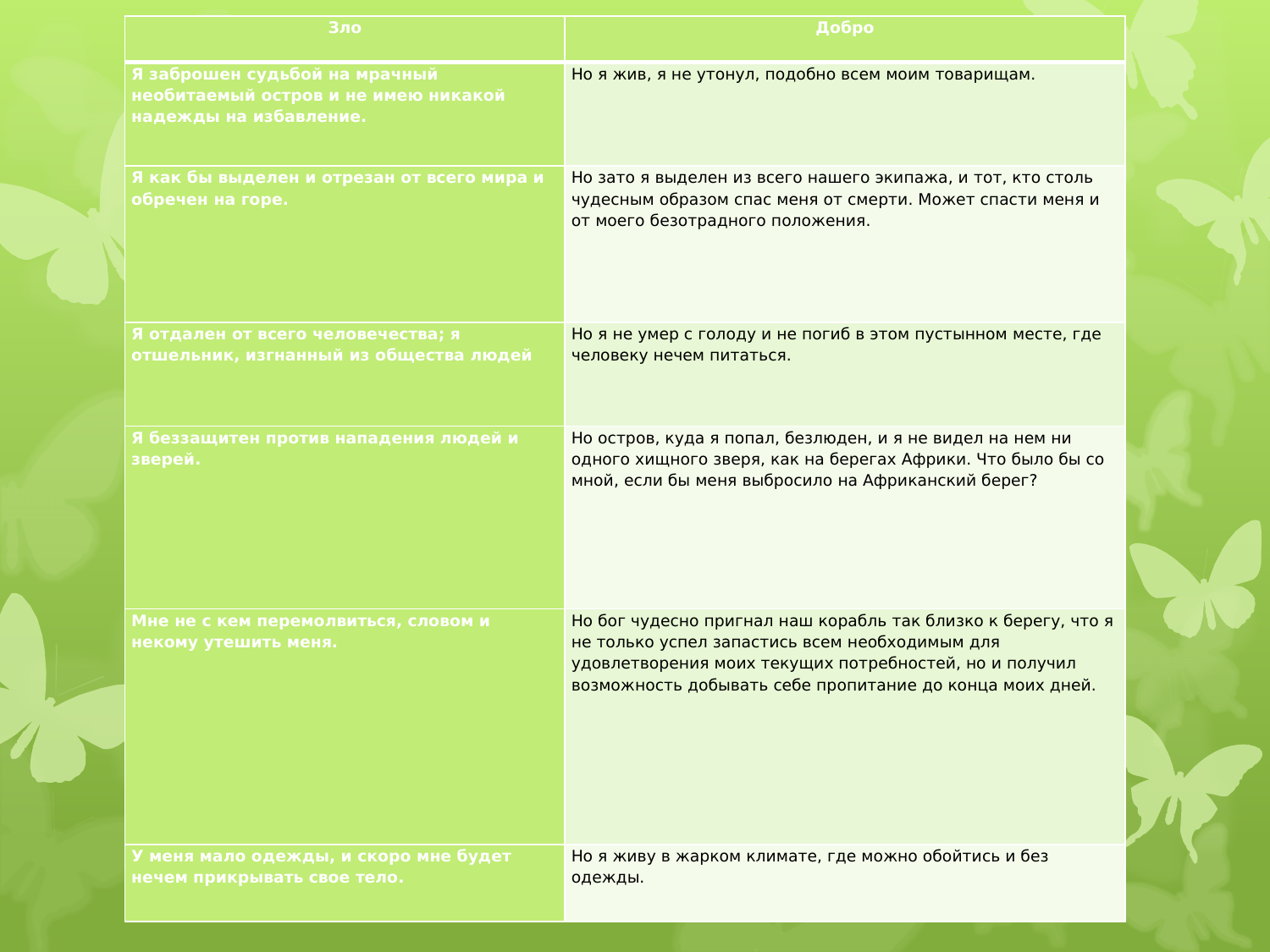

| Зло | Добро |
| --- | --- |
| Я заброшен судьбой на мрачный необитаемый остров и не имею никакой надежды на избавление. | Но я жив, я не утонул, подобно всем моим товарищам. |
| Я как бы выделен и отрезан от всего мира и обречен на горе. | Но зато я выделен из всего нашего экипажа, и тот, кто столь чудесным образом спас меня от смерти. Может спасти меня и от моего безотрадного положения. |
| Я отдален от всего человечества; я отшельник, изгнанный из общества людей | Но я не умер с голоду и не погиб в этом пустынном месте, где человеку нечем питаться. |
| Я беззащитен против нападения людей и зверей. | Но остров, куда я попал, безлюден, и я не видел на нем ни одного хищного зверя, как на берегах Африки. Что было бы со мной, если бы меня выбросило на Африканский берег? |
| Мне не с кем перемолвиться, словом и некому утешить меня. | Но бог чудесно пригнал наш корабль так близко к берегу, что я не только успел запастись всем необходимым для удовлетворения моих текущих потребностей, но и получил возможность добывать себе пропитание до конца моих дней. |
| У меня мало одежды, и скоро мне будет нечем прикрывать свое тело. | Но я живу в жарком климате, где можно обойтись и без одежды. |
#